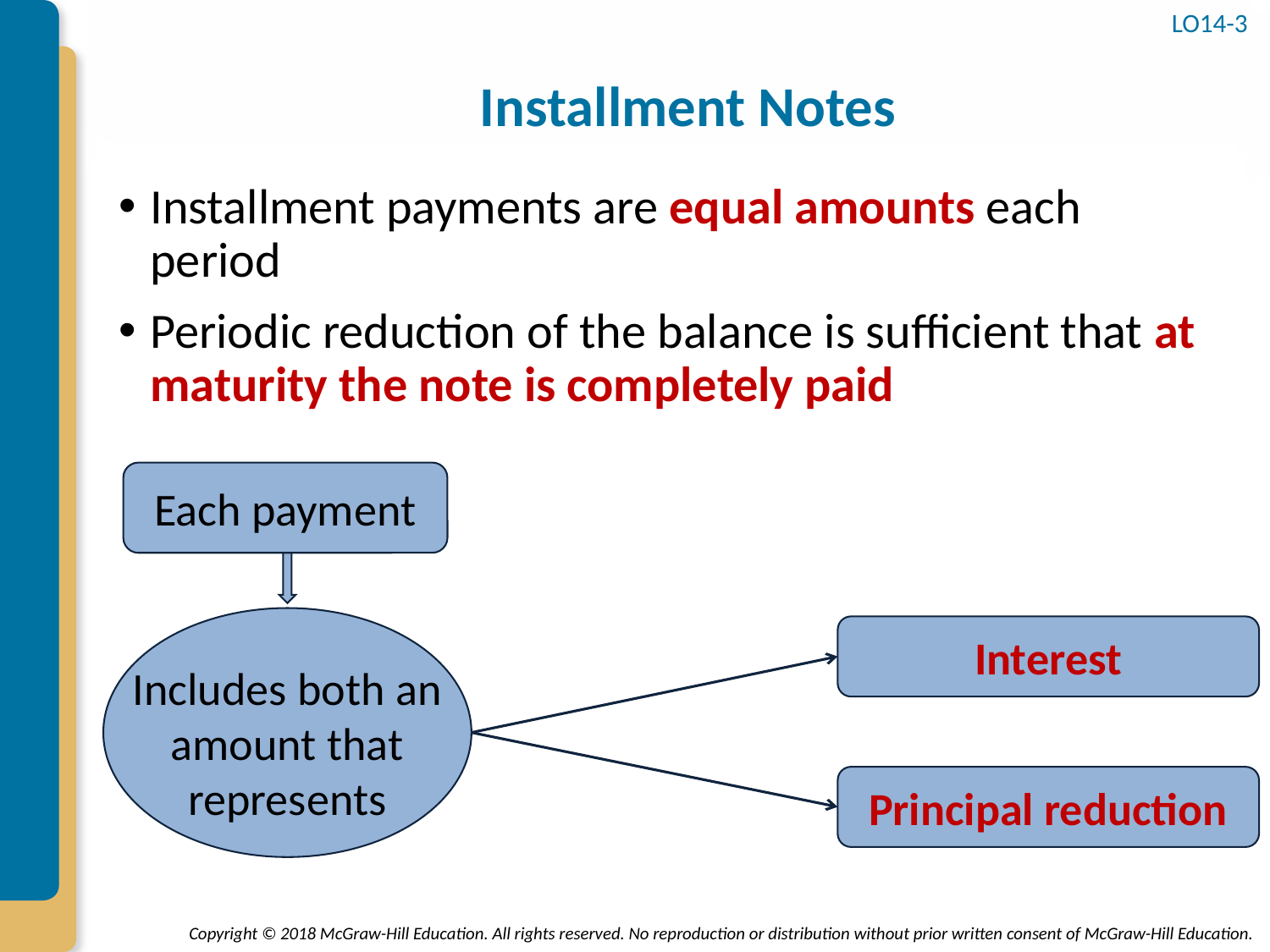

# Installment Notes
LO14-3
Installment payments are equal amounts each period
Periodic reduction of the balance is sufficient that at maturity the note is completely paid
Each payment

Includes both an amount that represents
Interest
Principal reduction